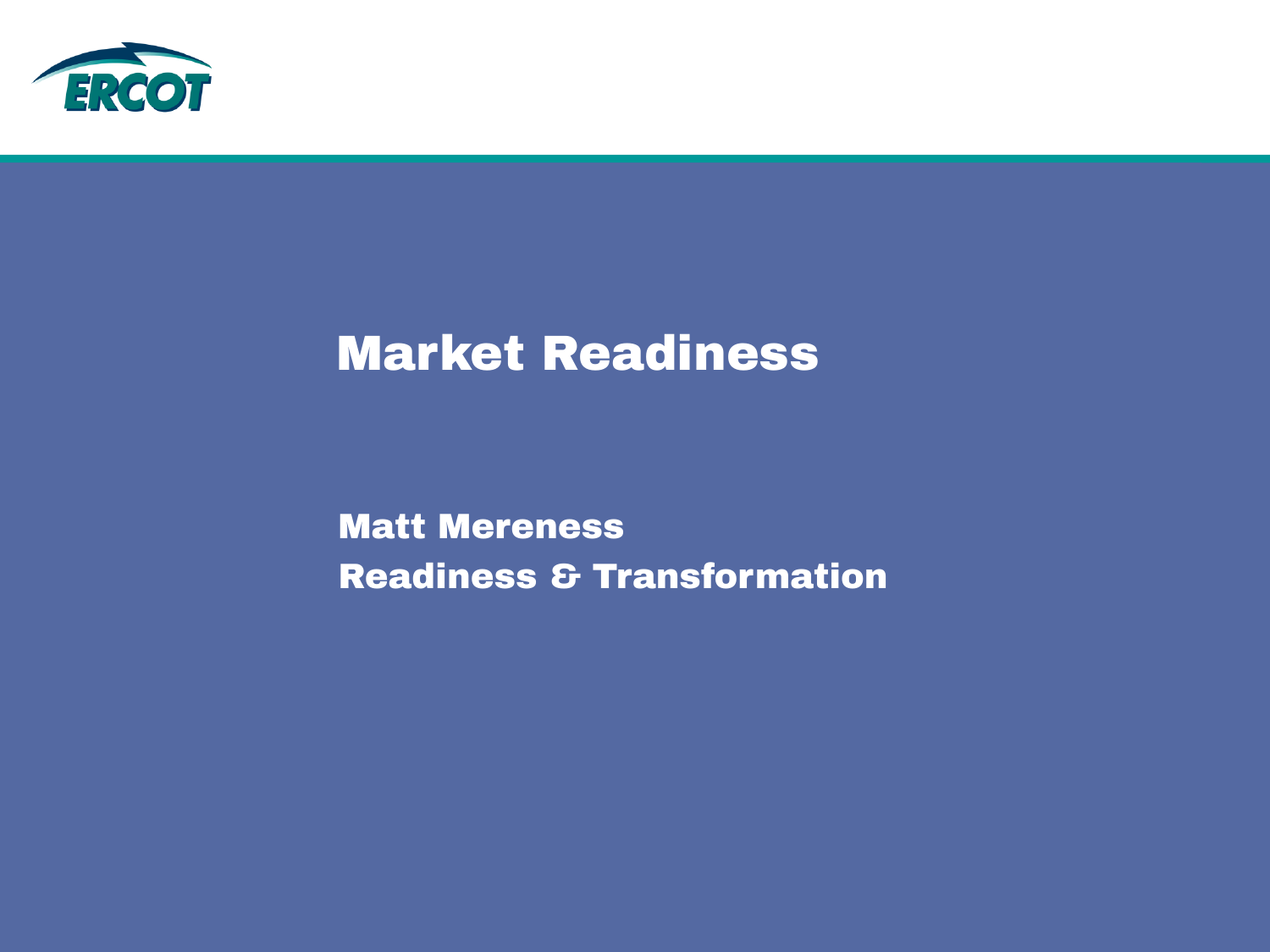

# Market Readiness
Matt Mereness
Readiness & Transformation